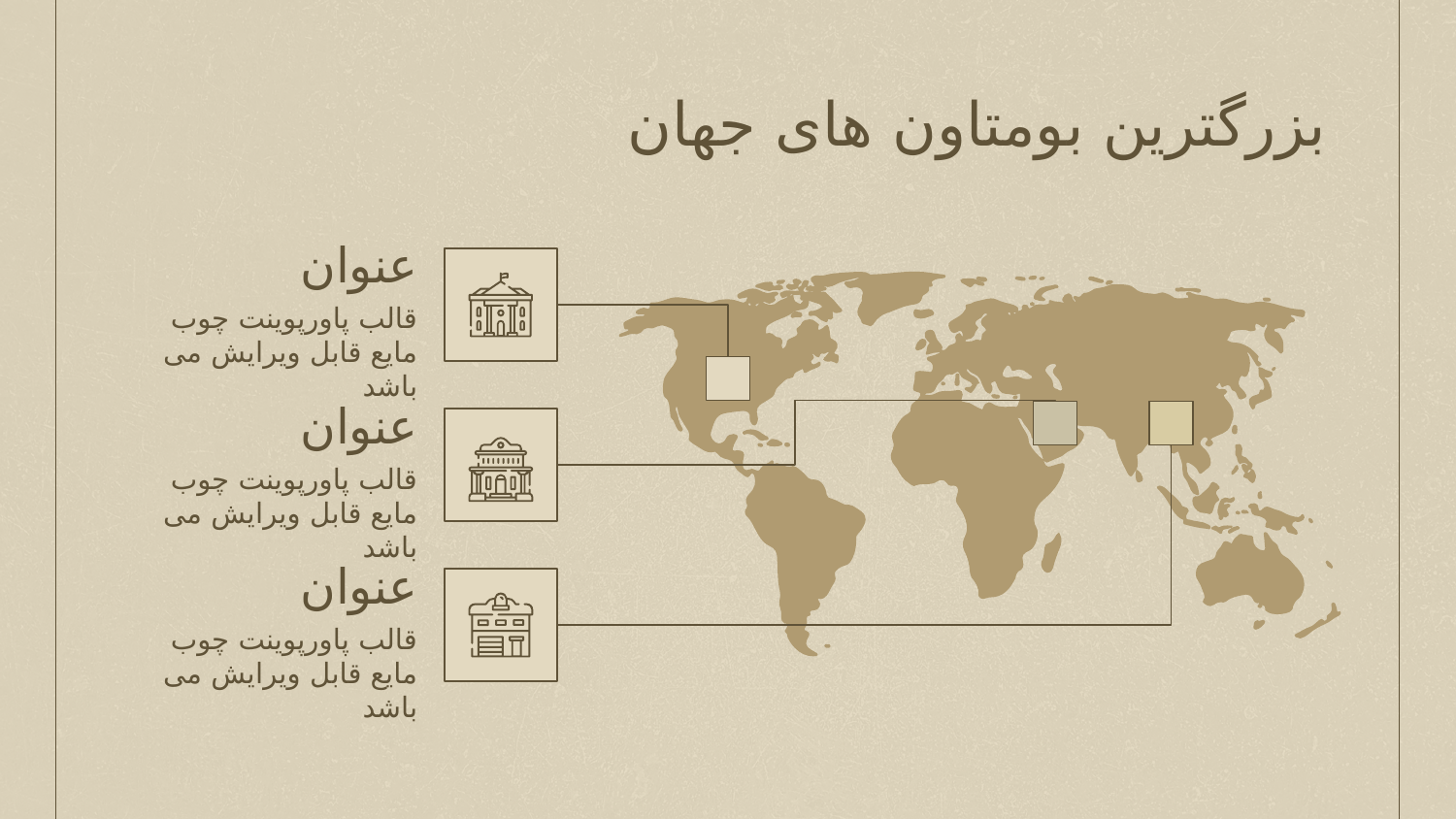

# بزرگترین بومتاون های جهان
عنوان

قالب پاورپوینت چوب مایع قابل ویرایش می باشد

عنوان

قالب پاورپوینت چوب مایع قابل ویرایش می باشد
عنوان

قالب پاورپوینت چوب مایع قابل ویرایش می باشد